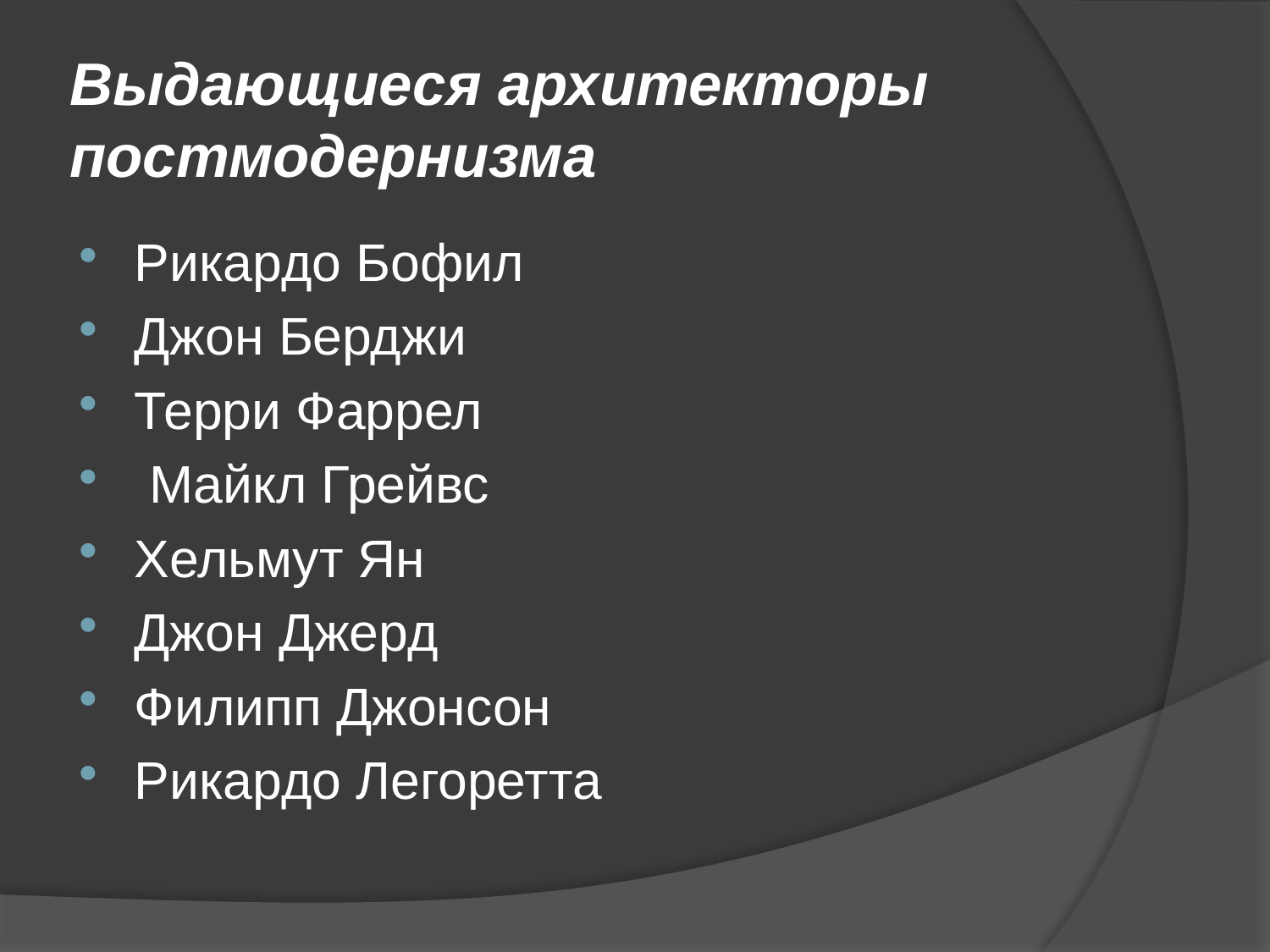

# Выдающиеся архитекторы постмодернизма
Рикардо Бофил
Джон Берджи
Терри Фаррел
 Майкл Грейвс
Хельмут Ян
Джон Джерд
Филипп Джонсон
Рикардо Легоретта